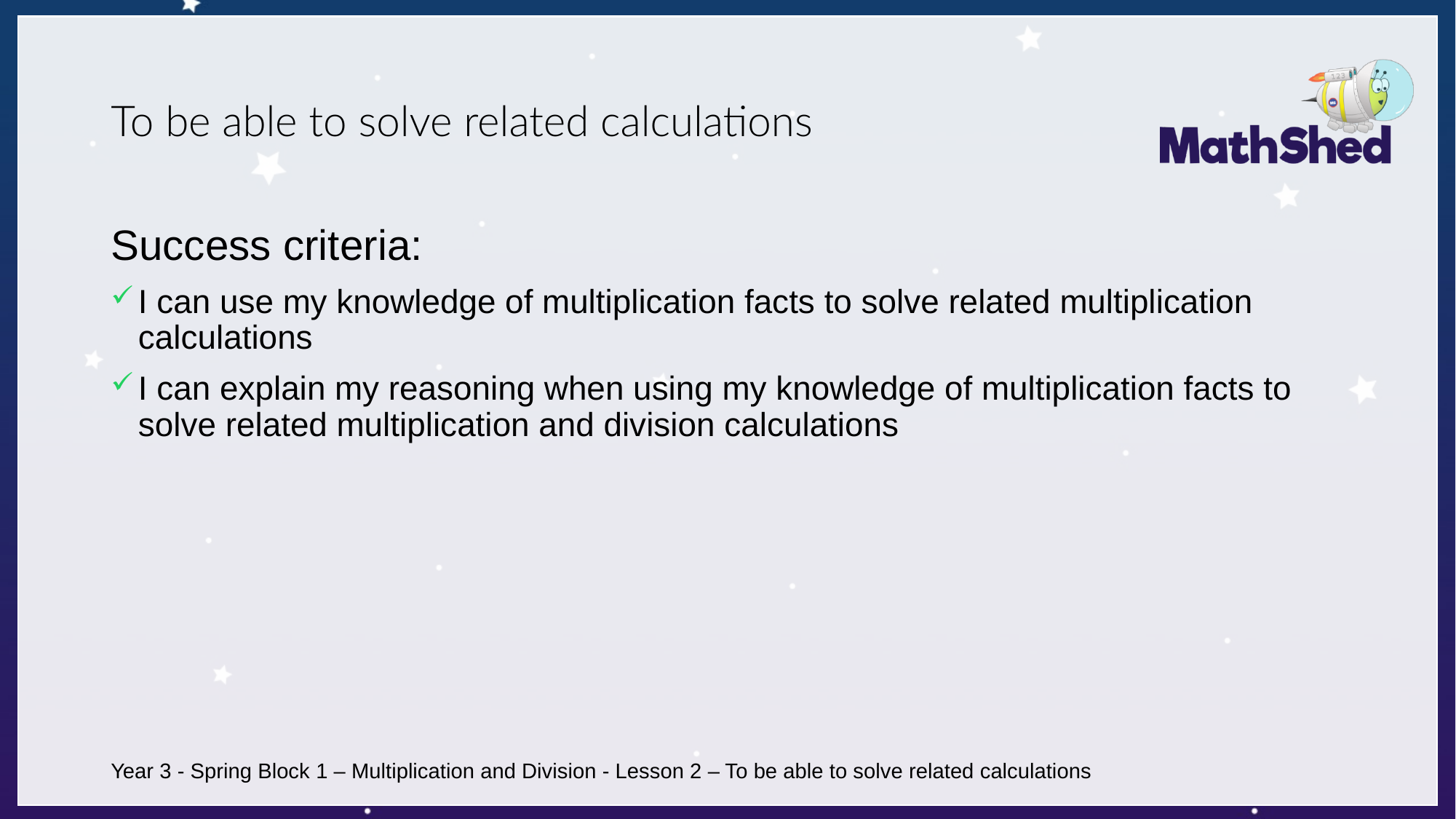

# To be able to solve related calculations
Success criteria:
I can use my knowledge of multiplication facts to solve related multiplication calculations
I can explain my reasoning when using my knowledge of multiplication facts to solve related multiplication and division calculations

Year 3 - Spring Block 1 – Multiplication and Division - Lesson 2 – To be able to solve related calculations